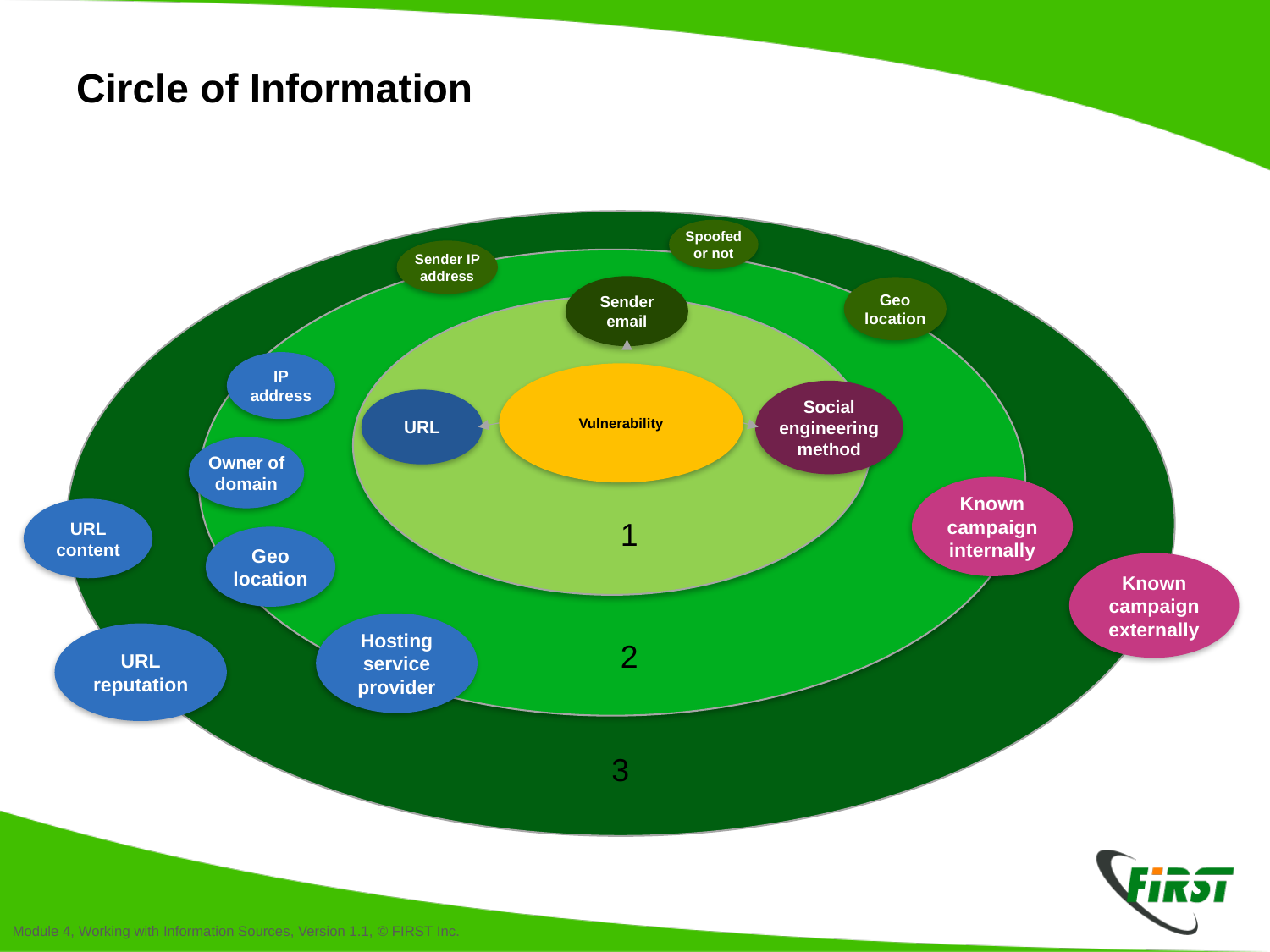

# Circle of Information

Vulnerability
1
2
3
Spoofed or not
Sender IP address
Sender email
Geo location
IP address
Social engineering method
URL
Owner of domain
Known campaign internally
URL content
Geo location
Known campaign externally
Hosting service provider
URL reputation